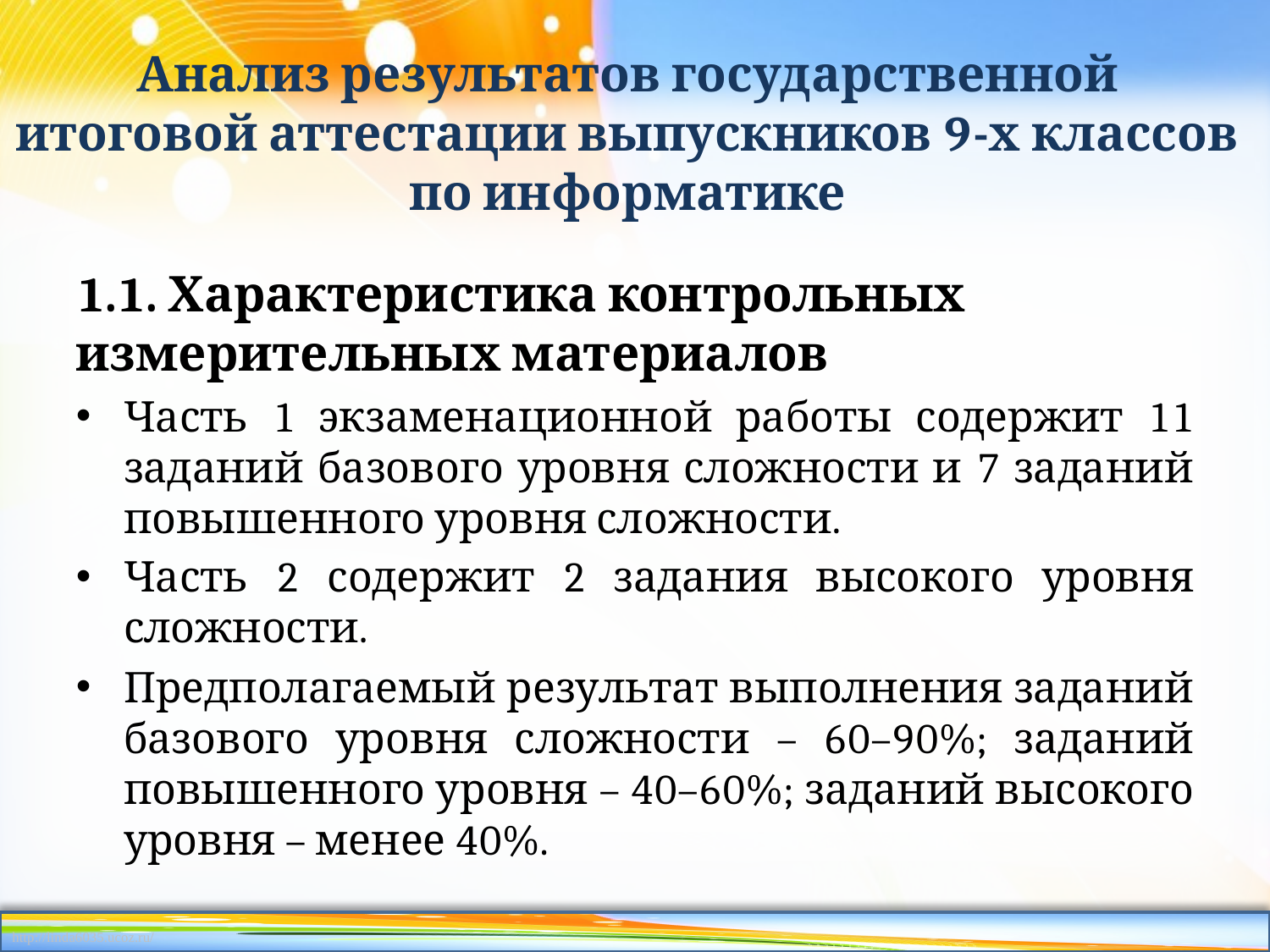

# Анализ результатов государственной итоговой аттестации выпускников 9-х классов по информатике
1.1. Характеристика контрольных измерительных материалов
Часть 1 экзаменационной работы содержит 11 заданий базового уровня сложности и 7 заданий повышенного уровня сложности.
Часть 2 содержит 2 задания высокого уровня сложности.
Предполагаемый результат выполнения заданий базового уровня сложности – 60–90%; заданий повышенного уровня – 40–60%; заданий высокого уровня – менее 40%.